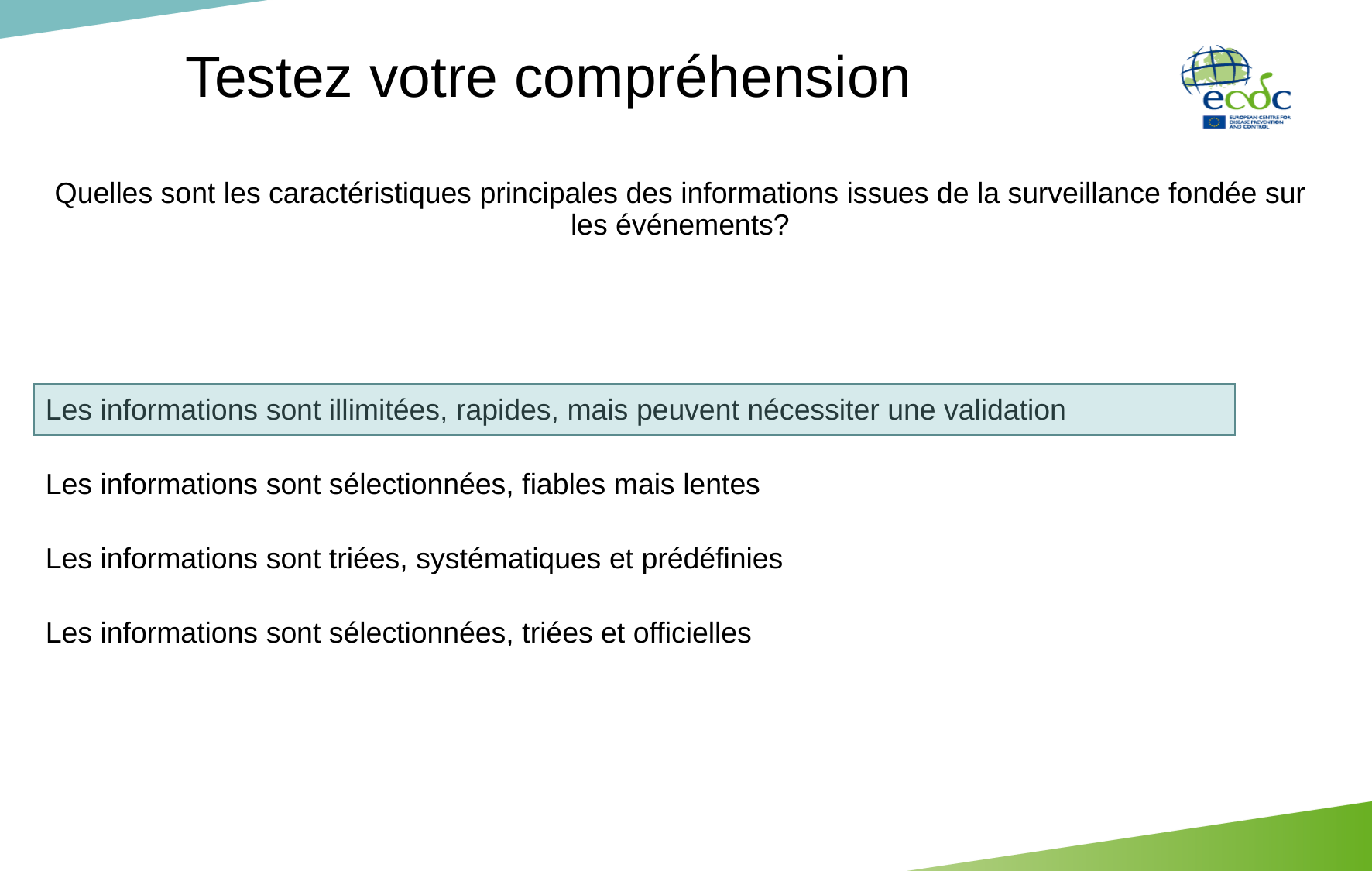

Testez votre compréhension
Quelles sont les caractéristiques principales des informations issues de la surveillance fondée sur les événements?

Les informations sont illimitées, rapides, mais peuvent nécessiter une validation

Les informations sont sélectionnées, fiables mais lentes

Les informations sont triées, systématiques et prédéfinies

Les informations sont sélectionnées, triées et officielles